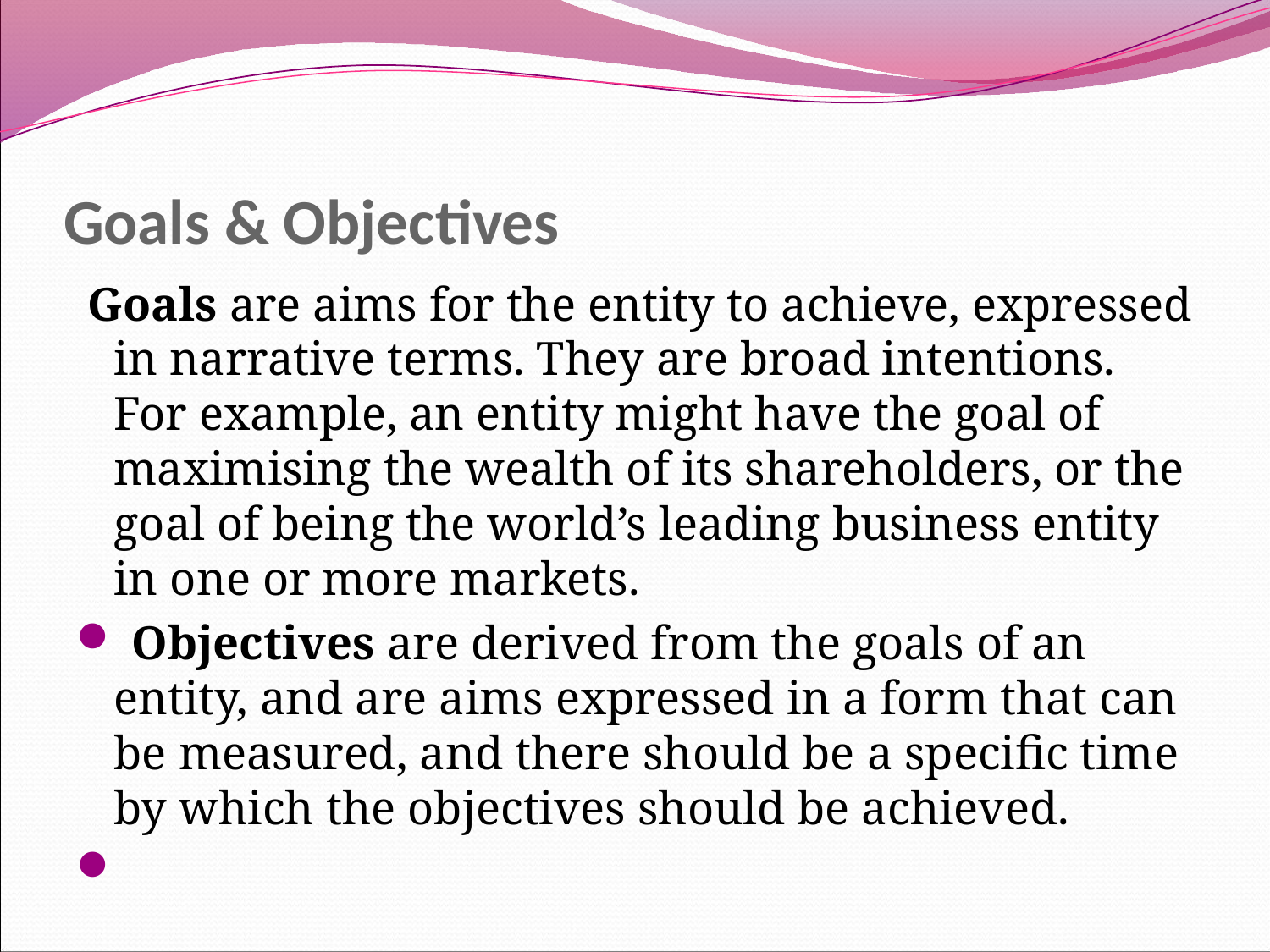

# Goals & Objectives
 Goals are aims for the entity to achieve, expressed in narrative terms. They are broad intentions. For example, an entity might have the goal of maximising the wealth of its shareholders, or the goal of being the world’s leading business entity in one or more markets.
 Objectives are derived from the goals of an entity, and are aims expressed in a form that can be measured, and there should be a specific time by which the objectives should be achieved.